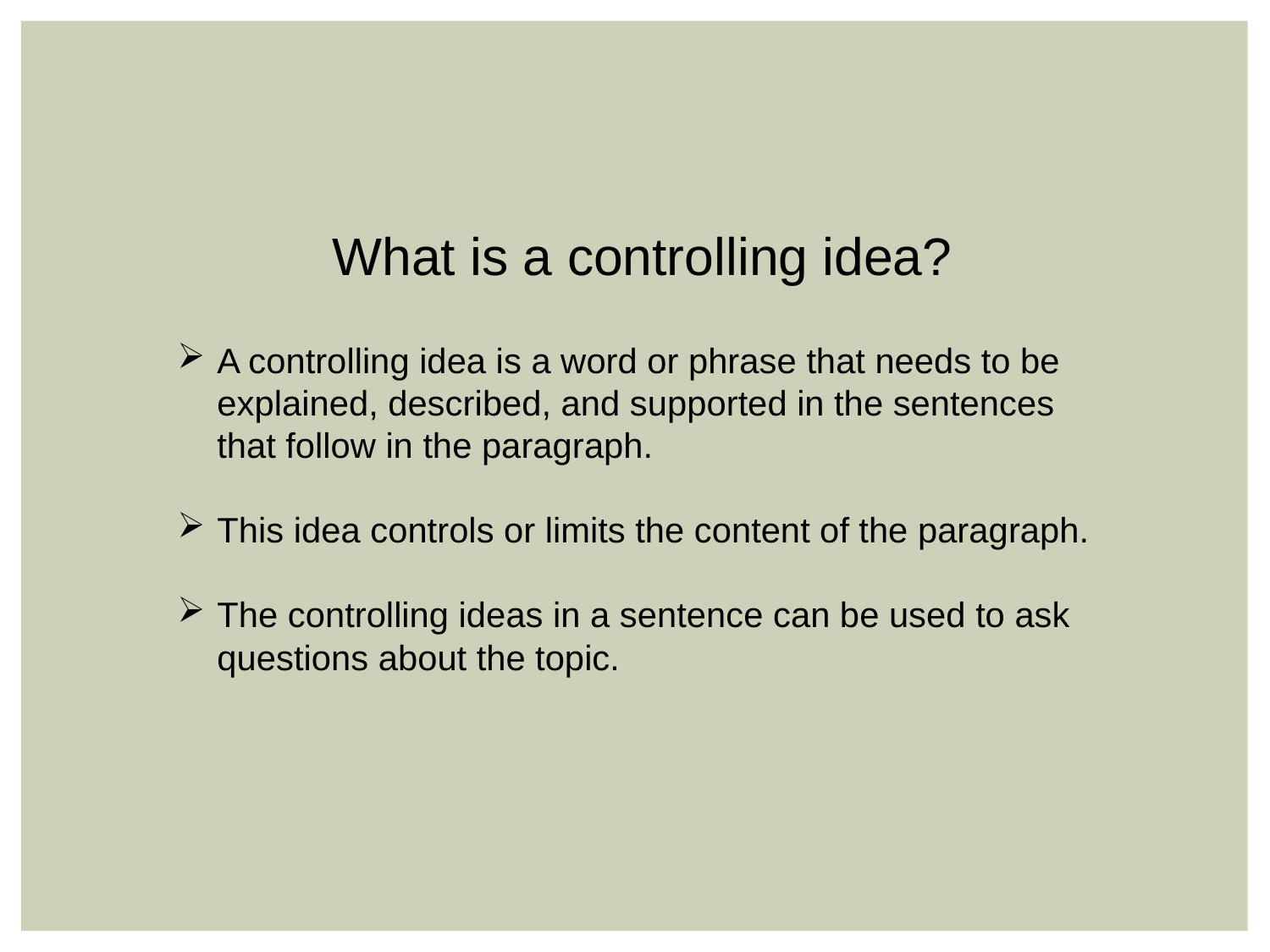

What is a controlling idea?

A controlling idea is a word or phrase that needs to be explained, described, and supported in the sentences that follow in the paragraph.

This idea controls or limits the content of the paragraph.

The controlling ideas in a sentence can be used to ask questions about the topic.